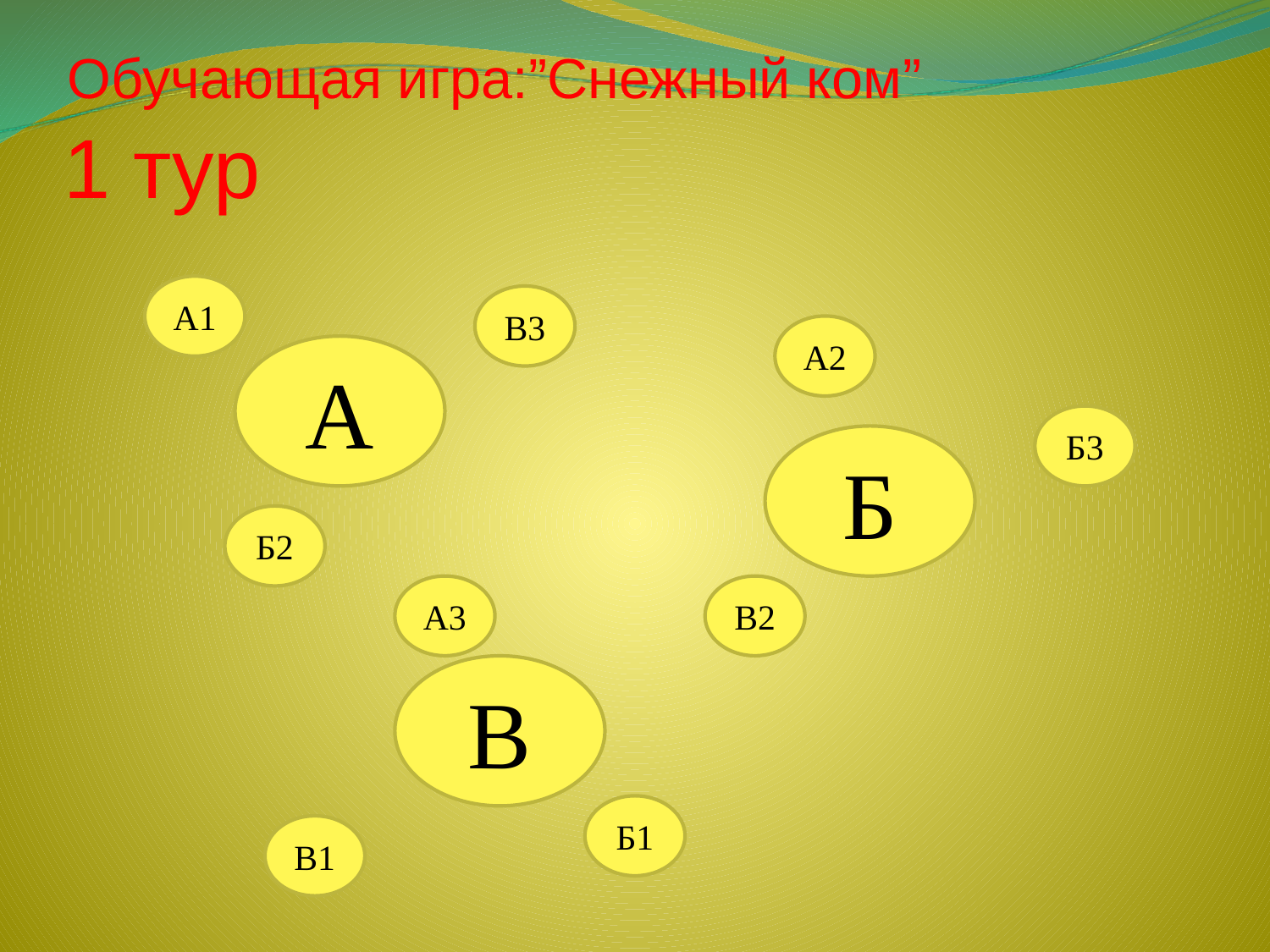

Обучающая игра:”Снежный ком”
# 1 тур
А1
В3
А2
А
Б3
Б
Б2
А3
В2
В
Б1
В1